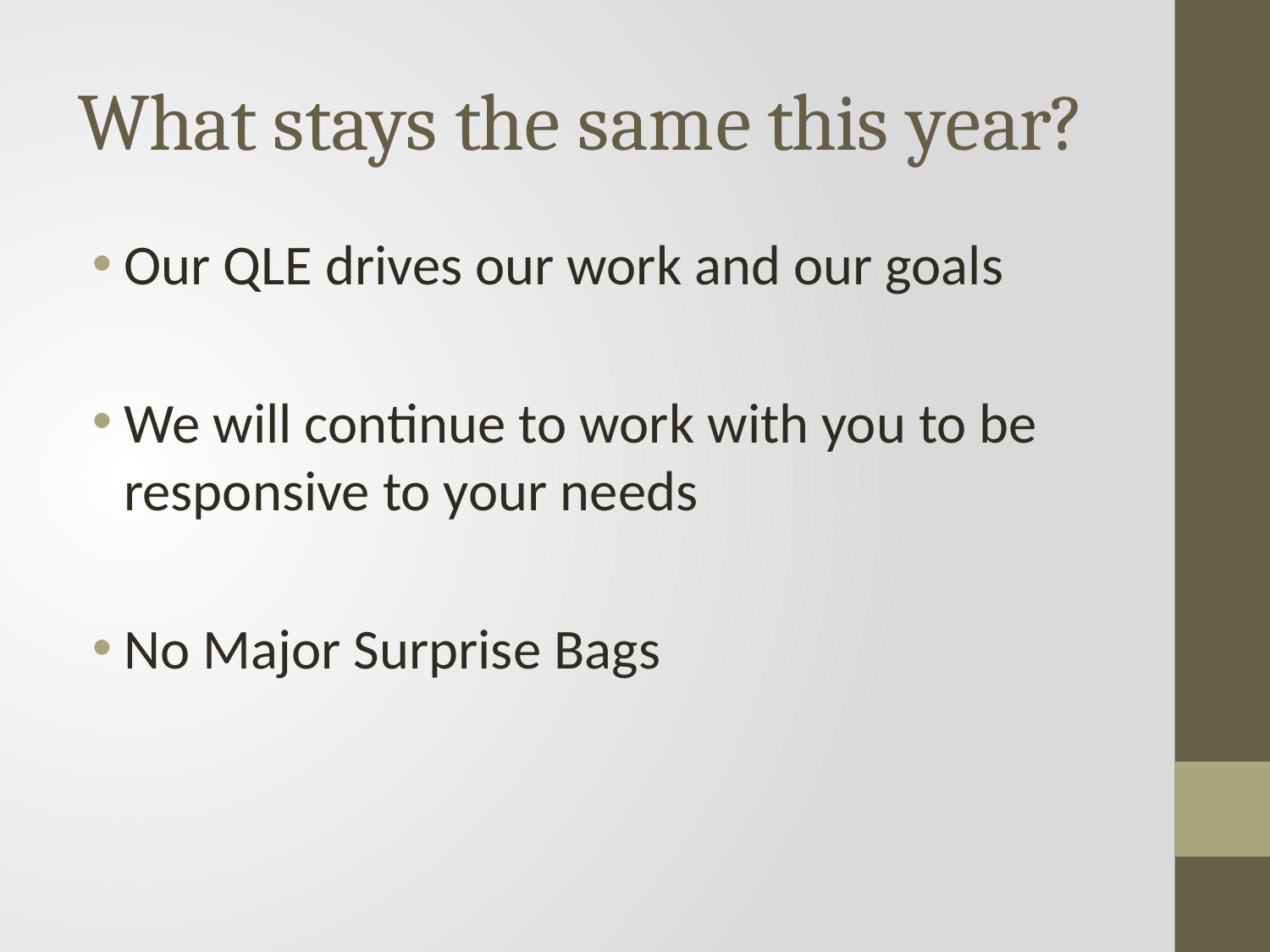

# What stays the same this year?
Our QLE drives our work and our goals

We will continue to work with you to be responsive to your needs

No Major Surprise Bags